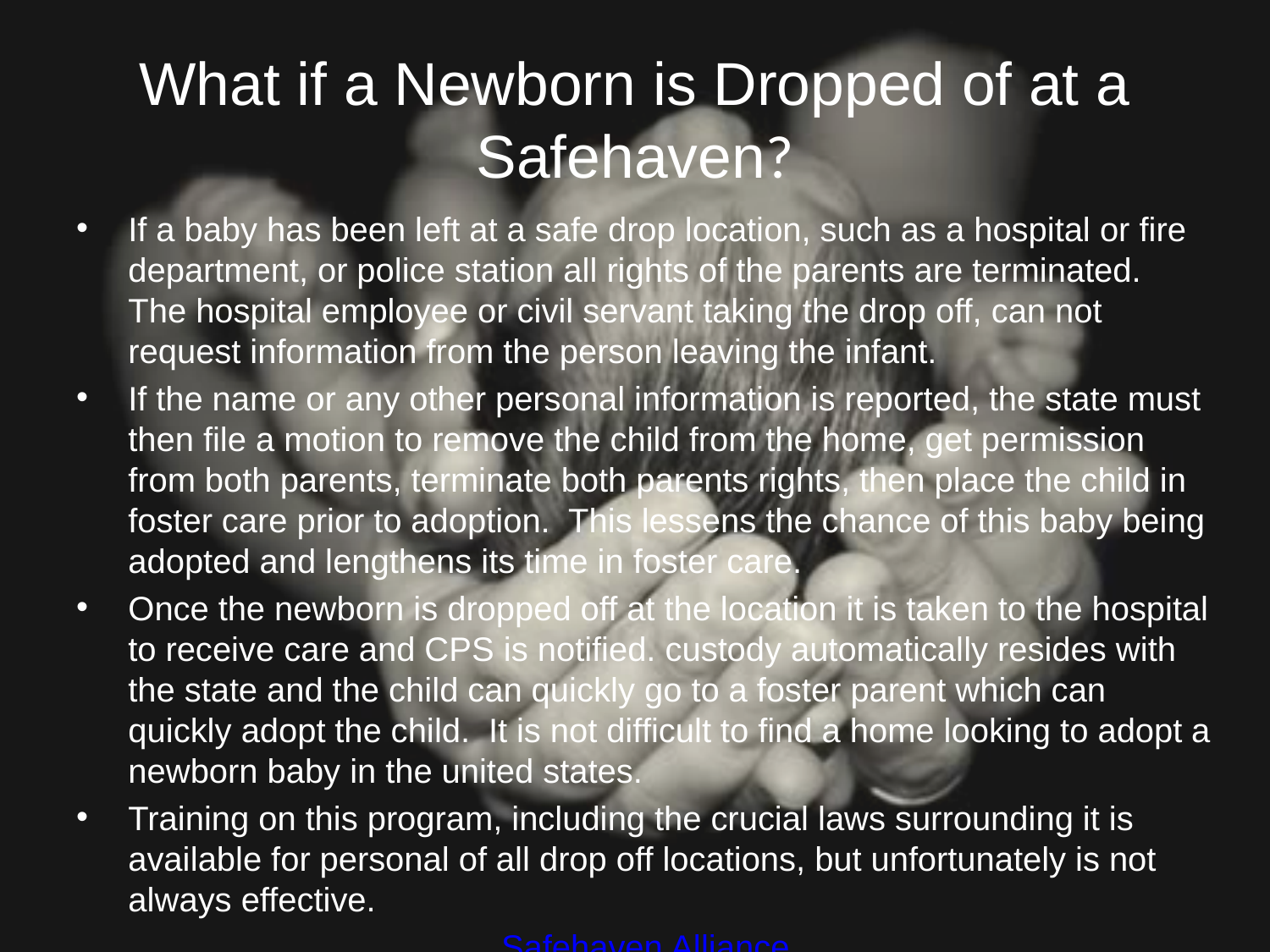

# What if a Newborn is Dropped of at a Safehaven?
If a baby has been left at a safe drop location, such as a hospital or fire department, or police station all rights of the parents are terminated.  The hospital employee or civil servant taking the drop off, can not request information from the person leaving the infant.
If the name or any other personal information is reported, the state must then file a motion to remove the child from the home, get permission from both parents, terminate both parents rights, then place the child in foster care prior to adoption.  This lessens the chance of this baby being adopted and lengthens its time in foster care.
Once the newborn is dropped off at the location it is taken to the hospital to receive care and CPS is notified. custody automatically resides with the state and the child can quickly go to a foster parent which can quickly adopt the child.  It is not difficult to find a home looking to adopt a newborn baby in the united states.
Training on this program, including the crucial laws surrounding it is available for personal of all drop off locations, but unfortunately is not always effective.
Safehaven Alliance